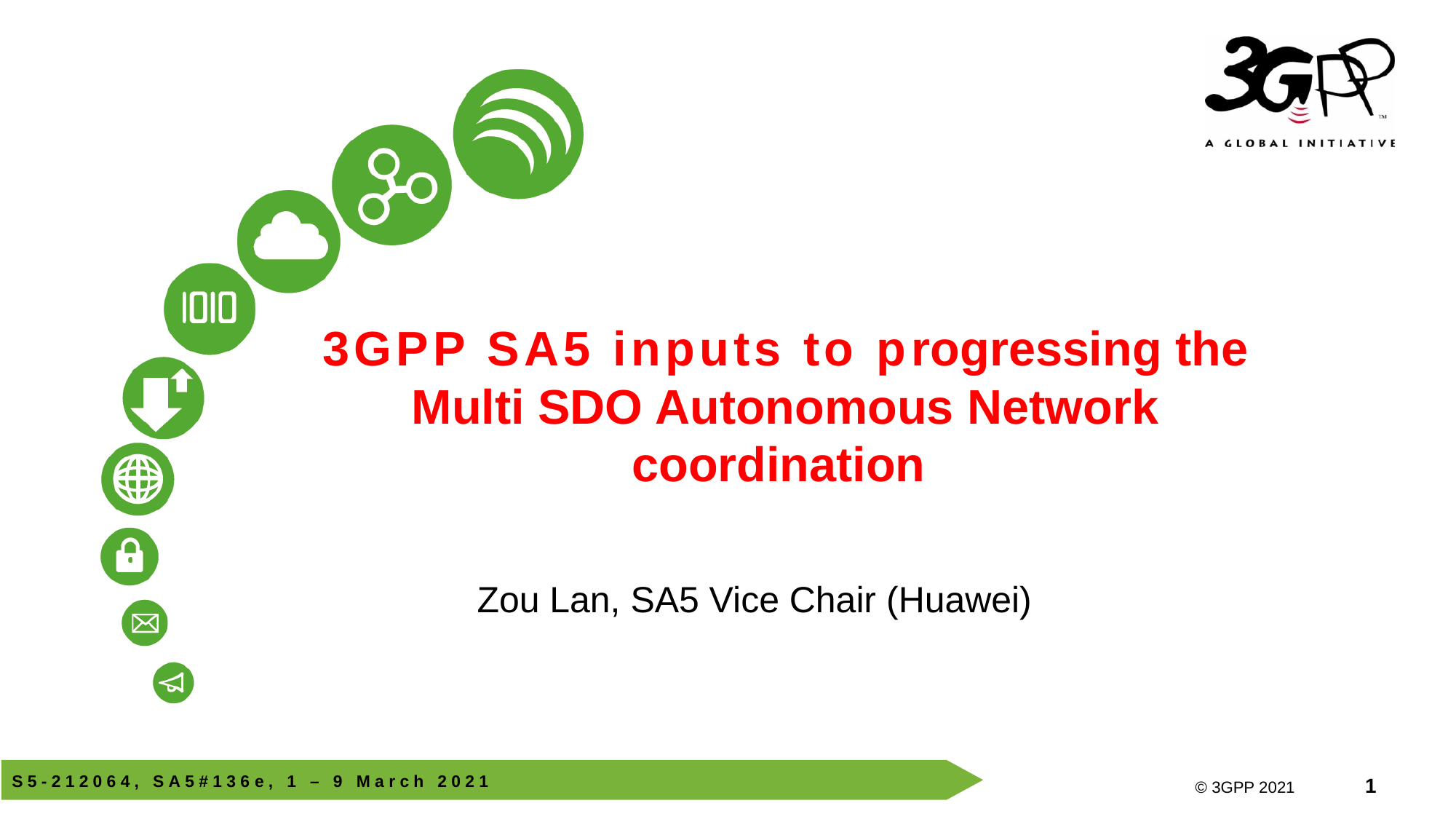

# 3GPP SA5 inputs to progressing the Multi SDO Autonomous Network coordination
Zou Lan, SA5 Vice Chair (Huawei)